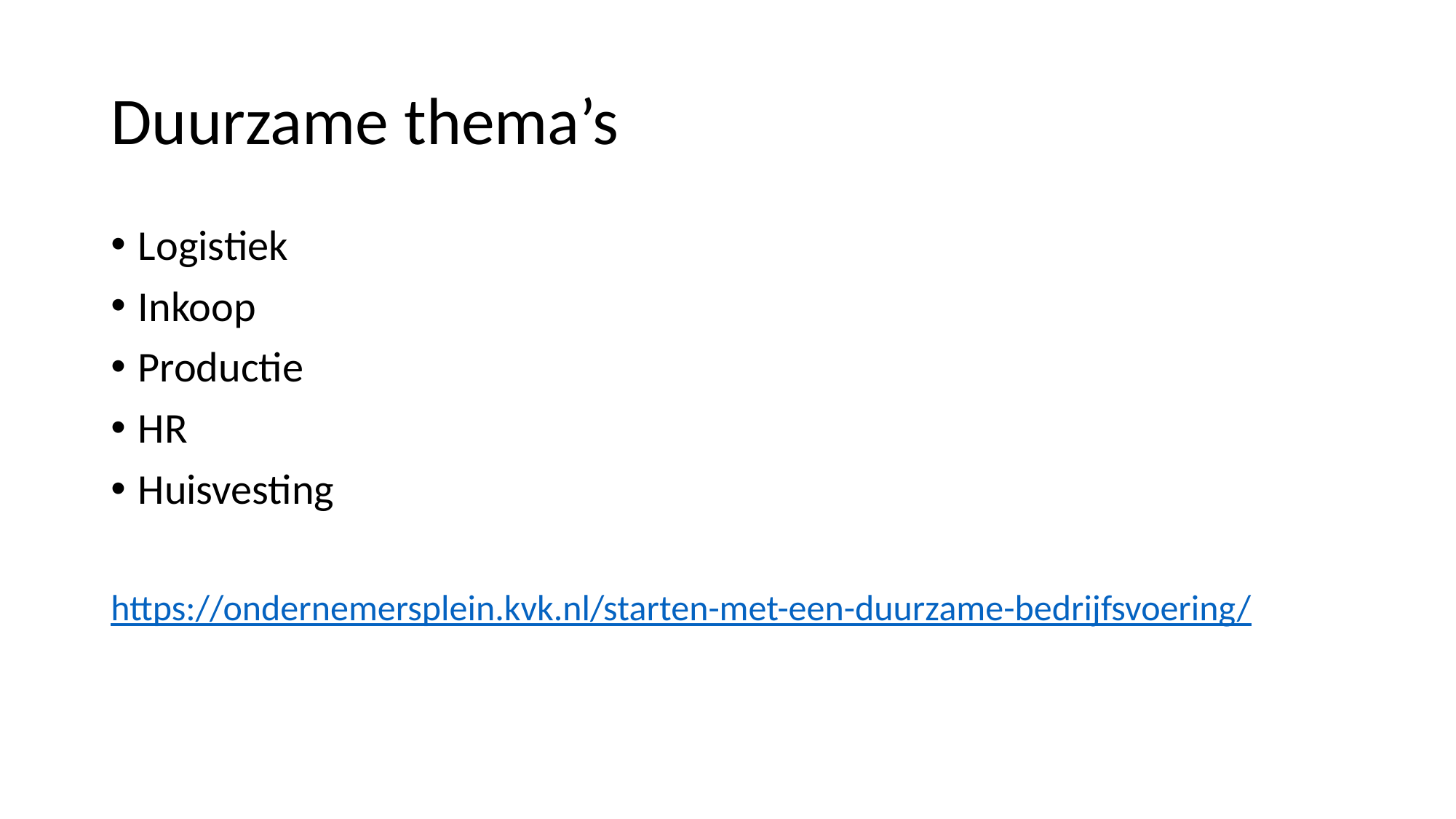

# Duurzame thema’s
Logistiek
Inkoop
Productie
HR
Huisvesting

https://ondernemersplein.kvk.nl/starten-met-een-duurzame-bedrijfsvoering/